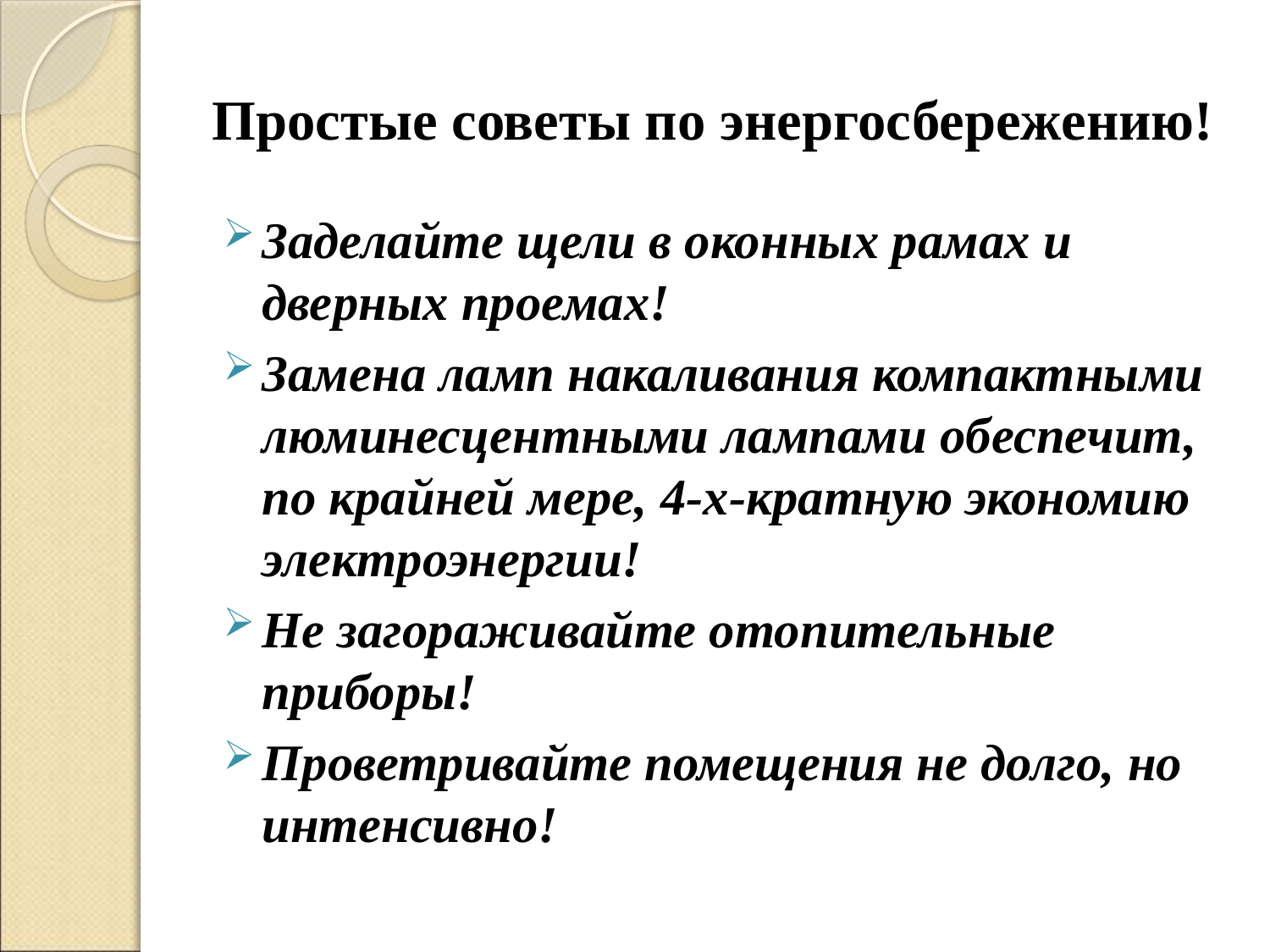

# Простые советы по энергосбережению!
Заделайте щели в оконных рамах и дверных проемах!
Замена ламп накаливания компактными люминесцентными лампами обеспечит, по крайней мере, 4-х-кратную экономию электроэнергии!
Не загораживайте отопительные приборы!
Проветривайте помещения не долго, но интенсивно!